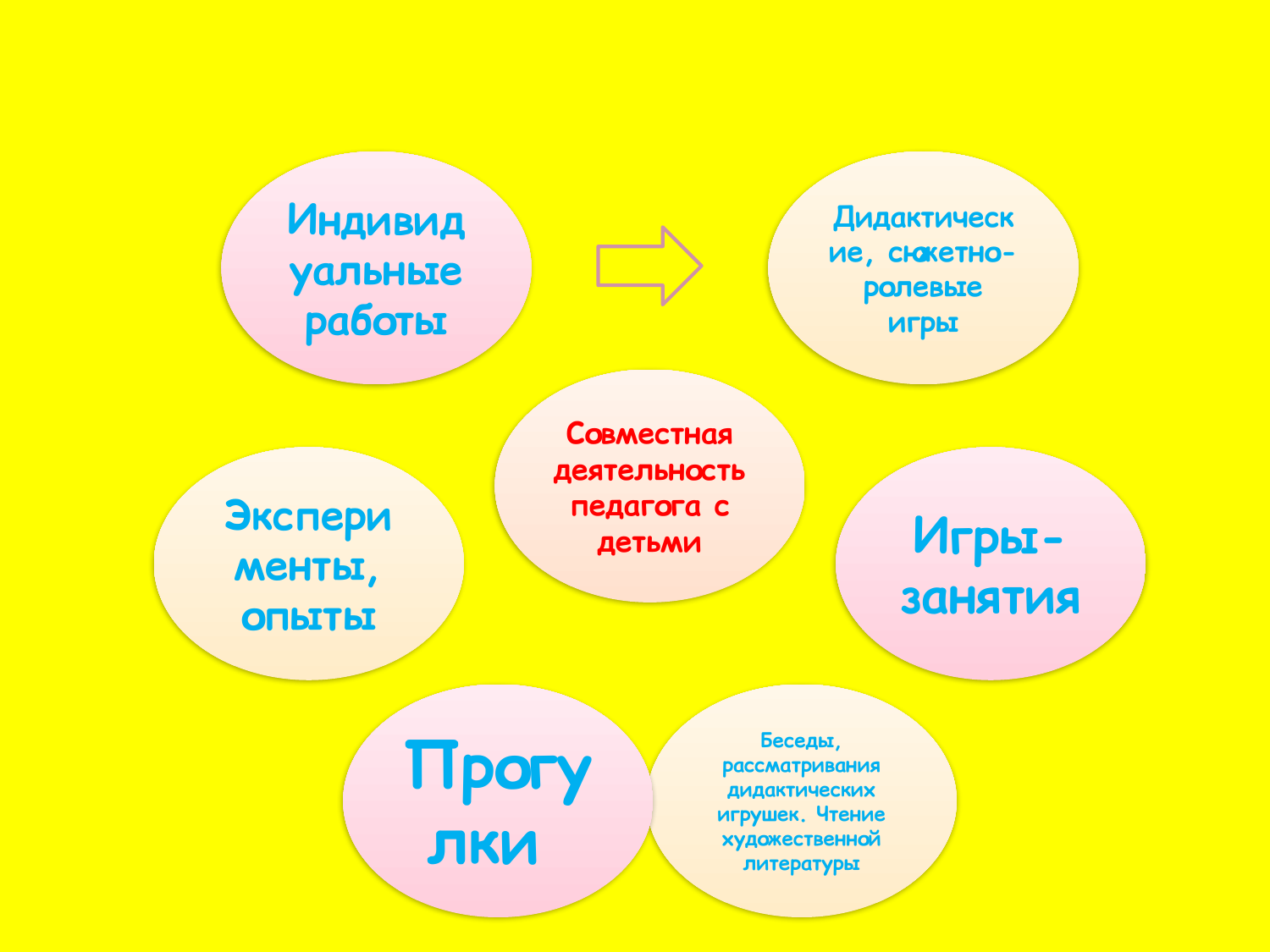

Совместная деятельность педагога с детьми
Дидактические, сюжетно-ролевые игры
Игры-занятия
Беседы, рассматривания дидактических игрушек. Чтение художественной литературы
Прогулки
Эксперименты, опыты
Индивидуальные работы